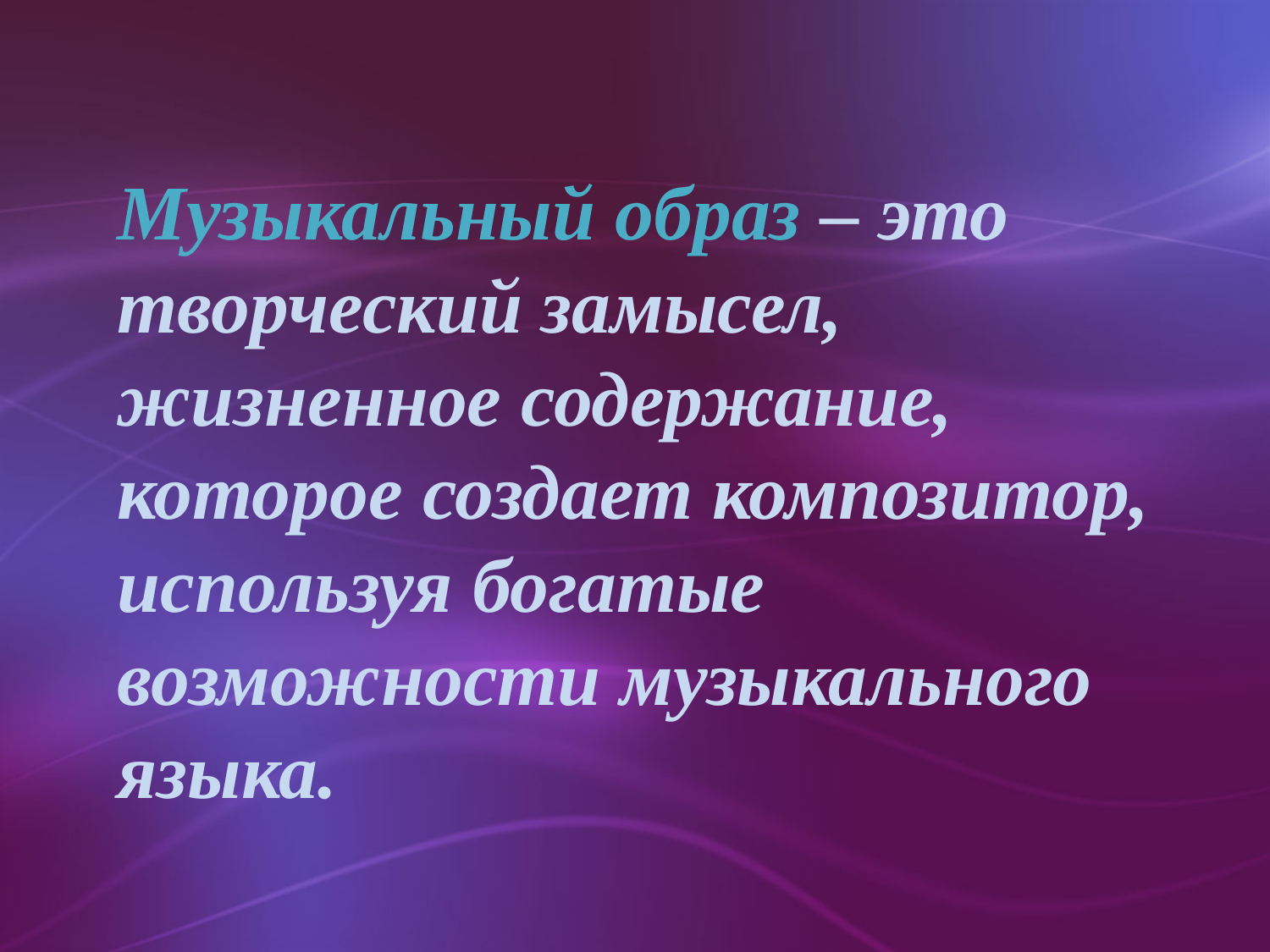

Музыкальный образ – это творческий замысел, жизненное содержание, которое создает композитор, используя богатые возможности музыкального языка.